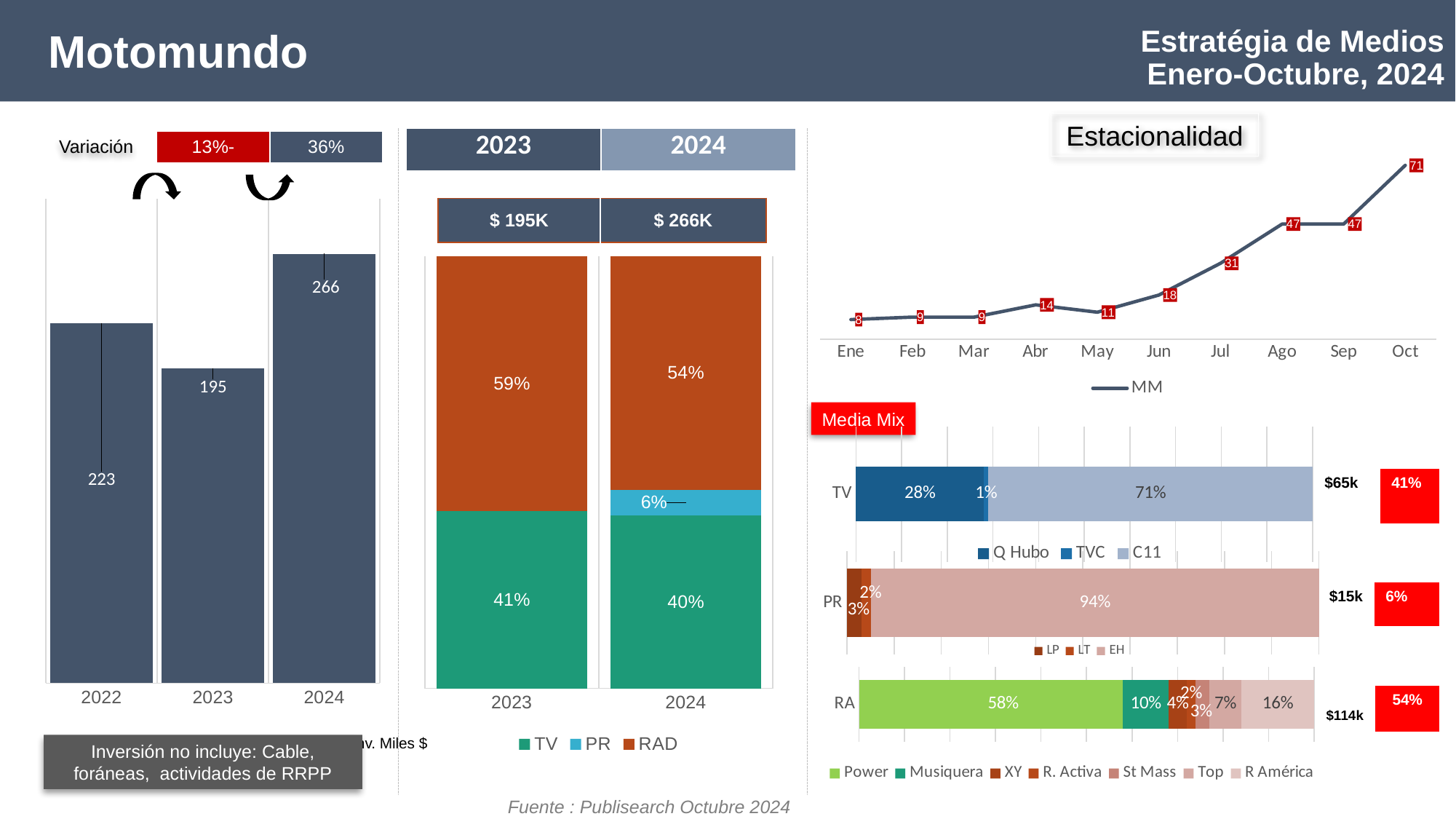

Estratégia de Medios
Enero-Octubre, 2024
   Motomundo
Estacionalidad
| 2023 | 2024 |
| --- | --- |
Variación
| 13%- | 36% |
| --- | --- |

### Chart

| Category | MM |
|---|---|
| Ene | 8.0 |
| Feb | 9.0 |
| Mar | 9.0 |
| Abr | 14.0 |
| May | 11.0 |
| Jun | 18.0 |
| Jul | 31.0 |
| Ago | 47.0 |
| Sep | 47.0 |
| Oct | 71.0 |

### Chart

| Category | Series 1 |
|---|---|
| 2022 | 223.0 |
| 2023 | 195.0 |
| 2024 | 266.0 |
| $ 195K | $ 266K |
| --- | --- |

### Chart

| Category | TV | PR | RAD |
|---|---|---|---|
| 2023 | 0.41 | None | 0.59 |
| 2024 | 0.4 | 0.06 | 0.54 |
Media Mix

### Chart

| Category | Q Hubo | TVC | C11 |
|---|---|---|---|
| TV | 0.28 | 0.01 | 0.71 |
| $65k | 41% |
| --- | --- |

### Chart

| Category | LP | LT | EH |
|---|---|---|---|
| PR | 0.03 | 0.02 | 0.94 |
| $15k | 6% |
| --- | --- |

### Chart

| Category | Power | Musiquera | XY | R. Activa | St Mass | Top | R América |
|---|---|---|---|---|---|---|---|
| RA | 0.58 | 0.1 | 0.04 | 0.02 | 0.03 | 0.07 | 0.16 |
| $114k | 54% |
| --- | --- |
Inv. Miles $
Inversión no incluye: Cable, foráneas,  actividades de RRPP
Fuente : Publisearch Octubre 2024